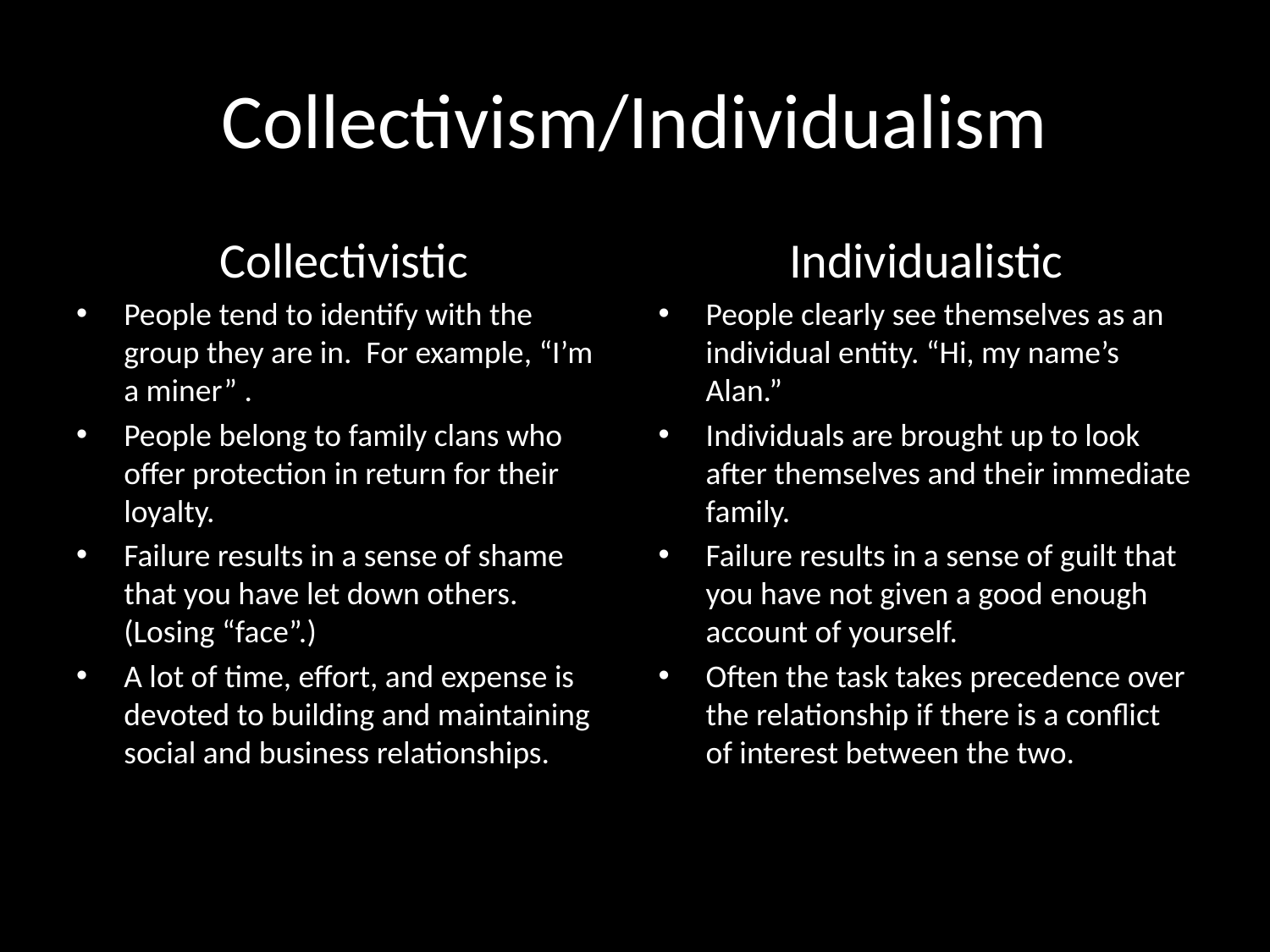

# Collectivism/Individualism
Collectivistic
People tend to identify with the group they are in.  For example, “I’m a miner” .
People belong to family clans who offer protection in return for their loyalty.
Failure results in a sense of shame that you have let down others.  (Losing “face”.)
A lot of time, effort, and expense is devoted to building and maintaining social and business relationships.
Individualistic
People clearly see themselves as an individual entity. “Hi, my name’s Alan.”
Individuals are brought up to look after themselves and their immediate family.
Failure results in a sense of guilt that you have not given a good enough account of yourself.
Often the task takes precedence over the relationship if there is a conflict of interest between the two.